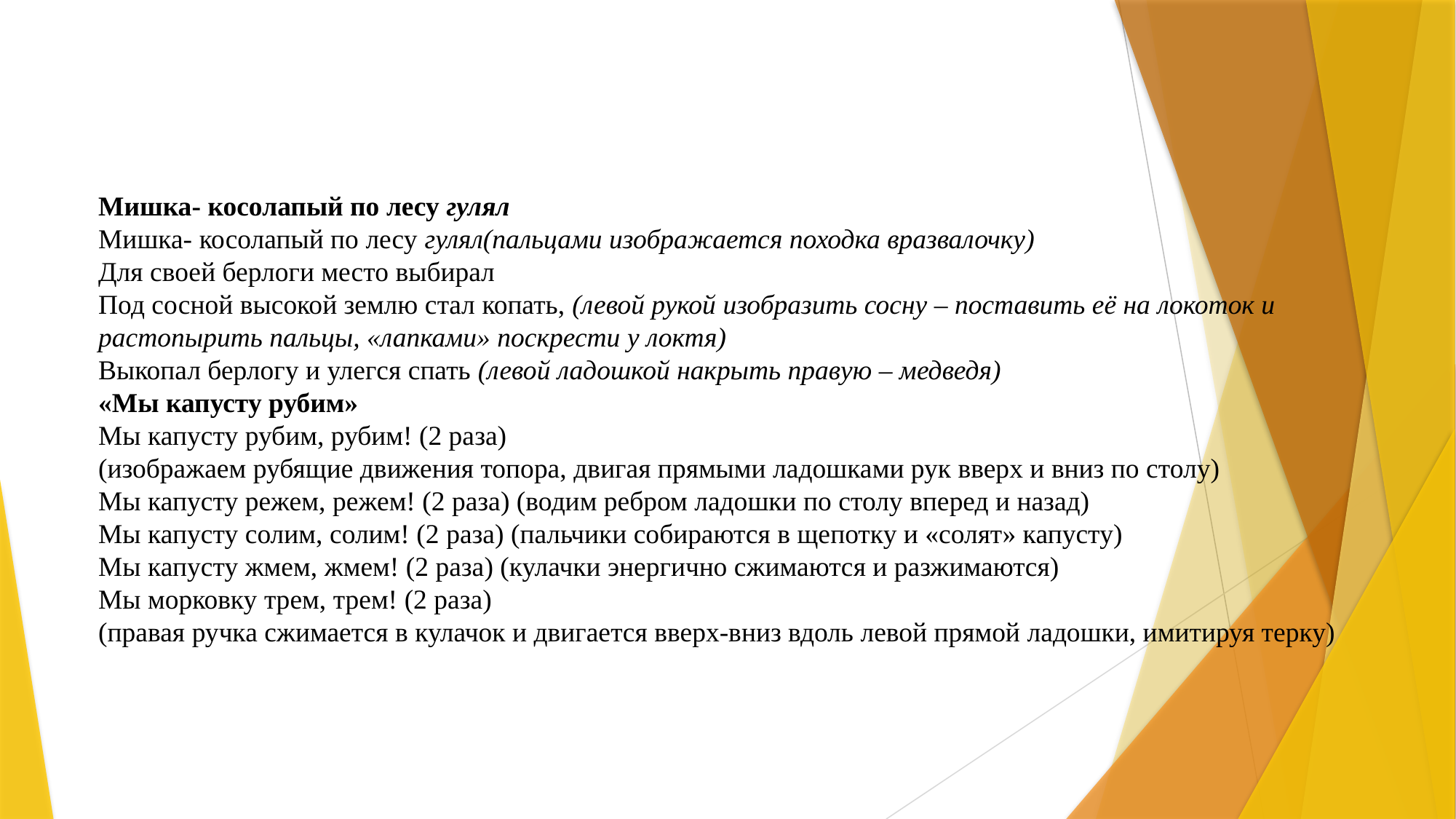

Мишка- косолапый по лесу гулял
Мишка- косолапый по лесу гулял(пальцами изображается походка вразвалочку)
Для своей берлоги место выбирал
Под сосной высокой землю стал копать, (левой рукой изобразить сосну – поставить её на локоток и растопырить пальцы, «лапками» поскрести у локтя)
Выкопал берлогу и улегся спать (левой ладошкой накрыть правую – медведя)
«Мы капусту рубим»
Мы капусту рубим, рубим! (2 раза)
(изображаем рубящие движения топора, двигая прямыми ладошками рук вверх и вниз по столу)
Мы капусту режем, режем! (2 раза) (водим ребром ладошки по столу вперед и назад)
Мы капусту солим, солим! (2 раза) (пальчики собираются в щепотку и «солят» капусту)
Мы капусту жмем, жмем! (2 раза) (кулачки энергично сжимаются и разжимаются)
Мы морковку трем, трем! (2 раза)
(правая ручка сжимается в кулачок и двигается вверх-вниз вдоль левой прямой ладошки, имитируя терку)